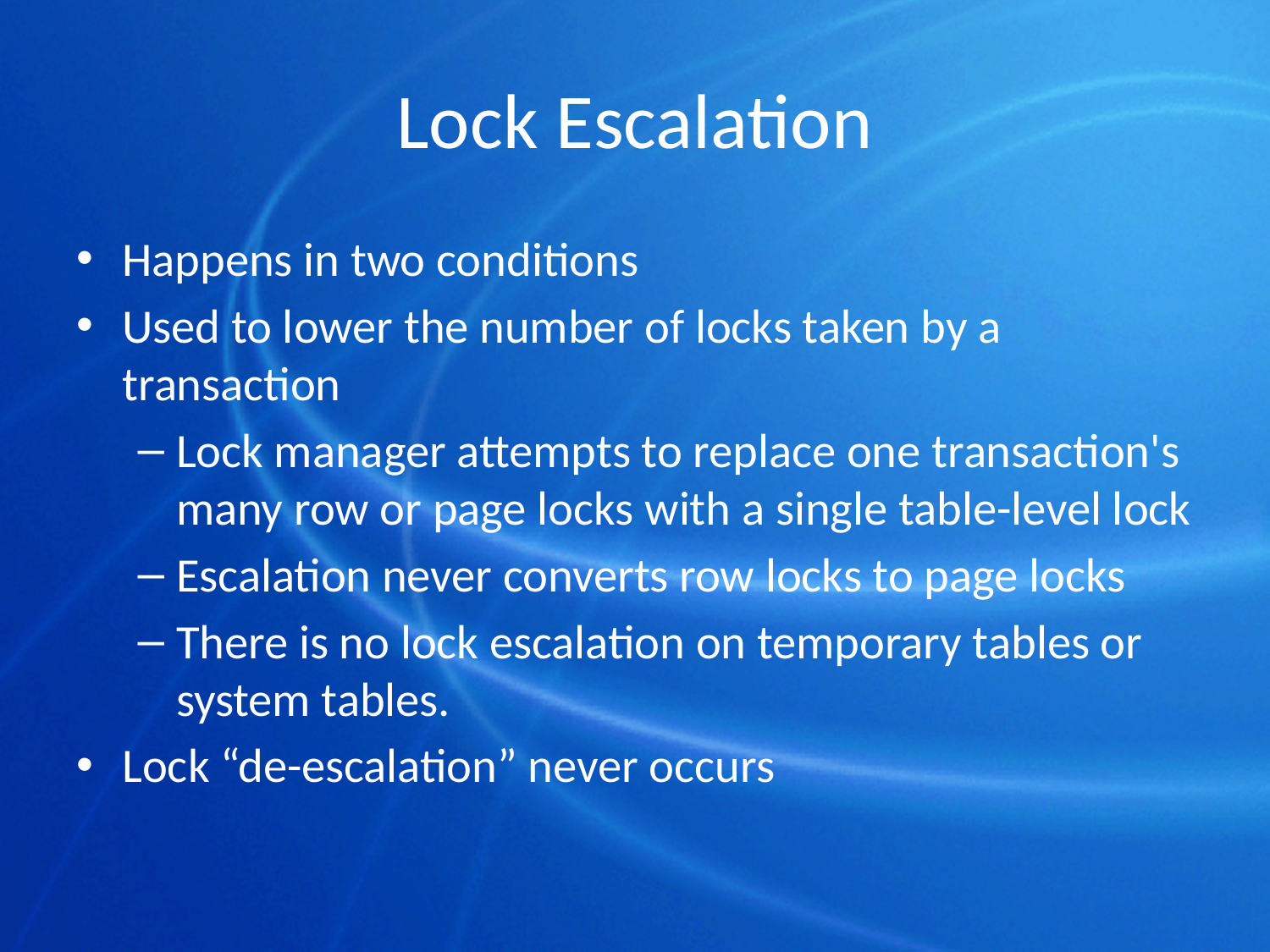

# Lock Escalation
Happens in two conditions
Used to lower the number of locks taken by a transaction
Lock manager attempts to replace one transaction's many row or page locks with a single table-level lock
Escalation never converts row locks to page locks
There is no lock escalation on temporary tables or system tables.
Lock “de-escalation” never occurs